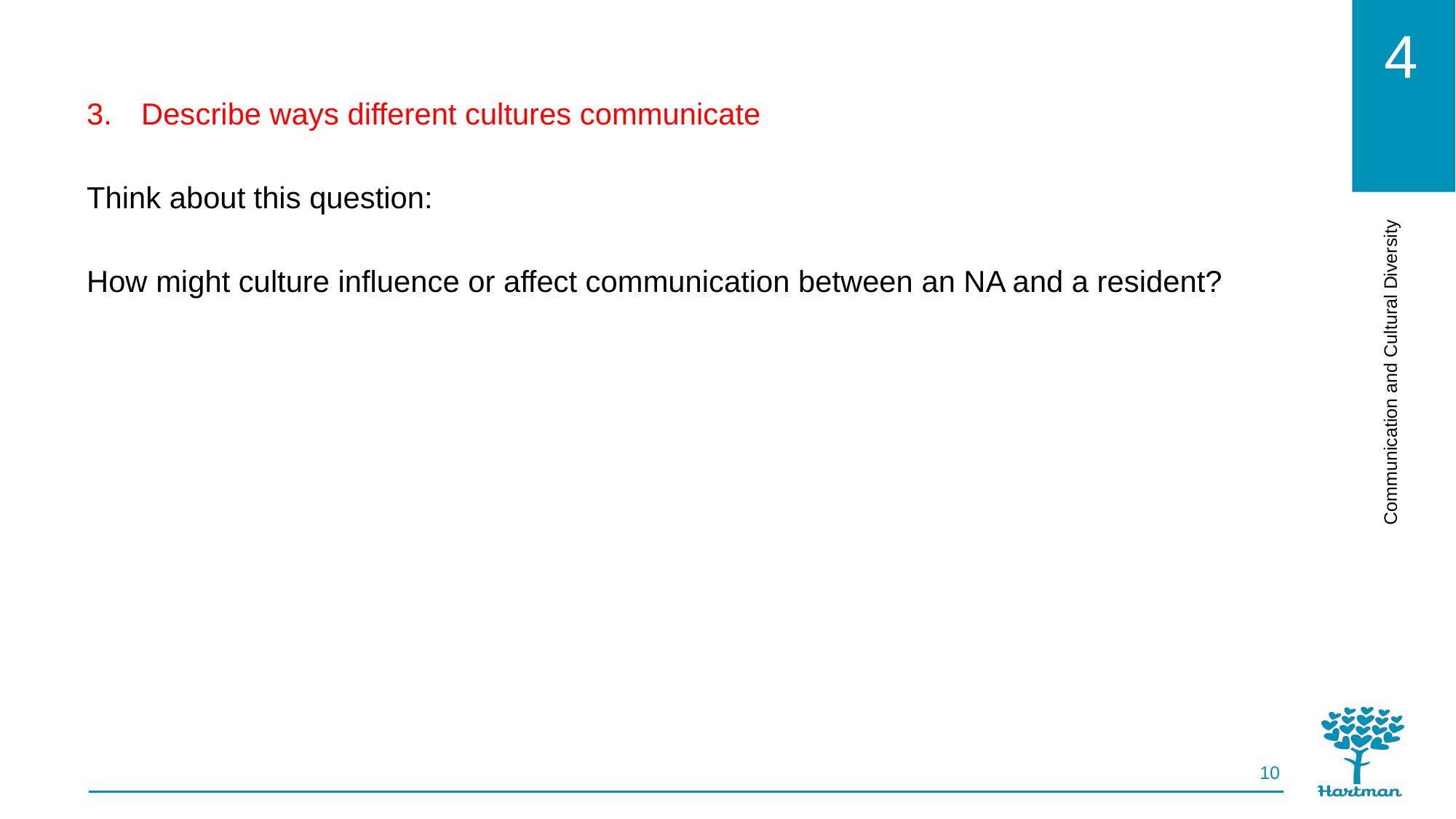

Describe ways different cultures communicate

Think about this question:

How might culture influence or affect communication between an NA and a resident?

10